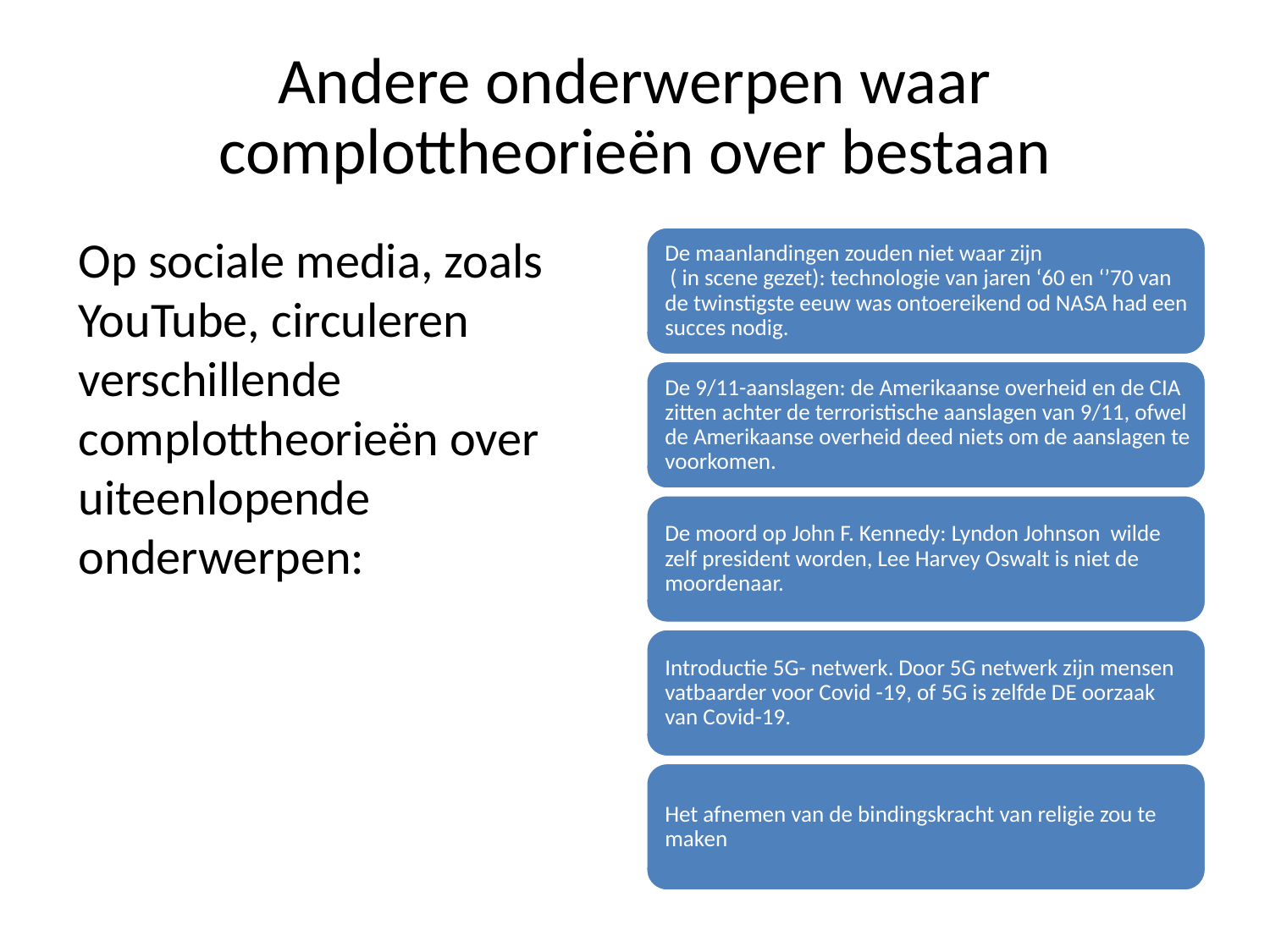

# Andere onderwerpen waar complottheorieën over bestaan
Op sociale media, zoals YouTube, circuleren verschillende complottheorieën over uiteenlopende onderwerpen:

De maanlandingen zouden niet waar zijn
 ( in scene gezet): technologie van jaren ‘60 en ‘’70 van de twinstigste eeuw was ontoereikend od NASA had een succes nodig.
De 9/11-aanslagen: de Amerikaanse overheid en de CIA zitten achter de terroristische aanslagen van 9/11, ofwel de Amerikaanse overheid deed niets om de aanslagen te voorkomen.
De moord op John F. Kennedy: Lyndon Johnson  wilde zelf president worden, Lee Harvey Oswalt is niet de moordenaar.
Introductie 5G- netwerk. Door 5G netwerk zijn mensen vatbaarder voor Covid -19, of 5G is zelfde DE oorzaak van Covid-19.
Het afnemen van de bindingskracht van religie zou te maken